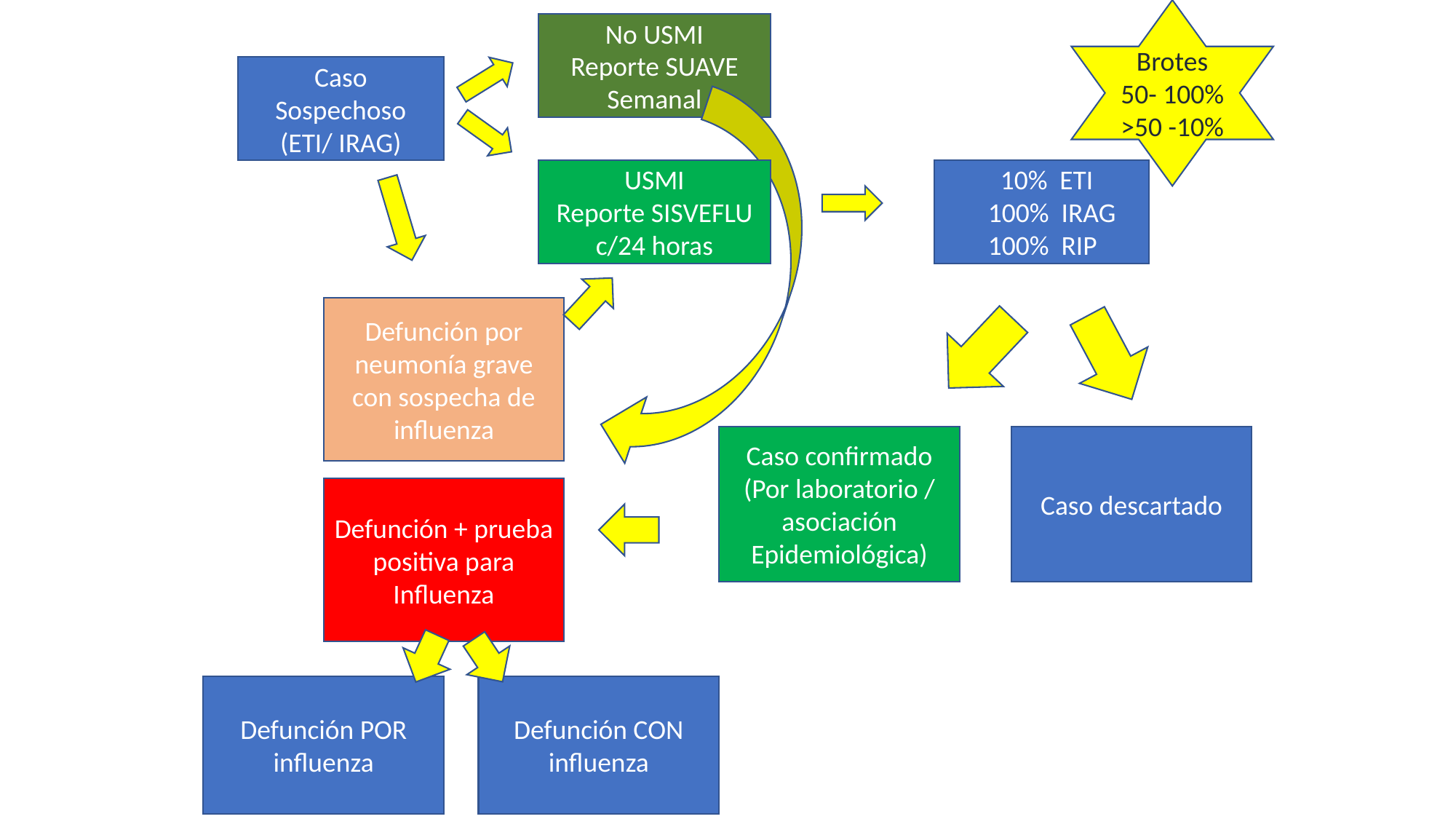

Brotes 50- 100%
>50 -10%
No USMI
Reporte SUAVE
Semanal
Caso Sospechoso
(ETI/ IRAG)

USMI
Reporte SISVEFLU c/24 horas
         10%  ETI
       100%  IRAG
       100%  RIP

Defunción por neumonía grave con sospecha de influenza

Caso confirmado
(Por laboratorio / asociación Epidemiológica)
Caso descartado
Defunción + prueba positiva para Influenza

Defunción POR influenza
Defunción CON influenza